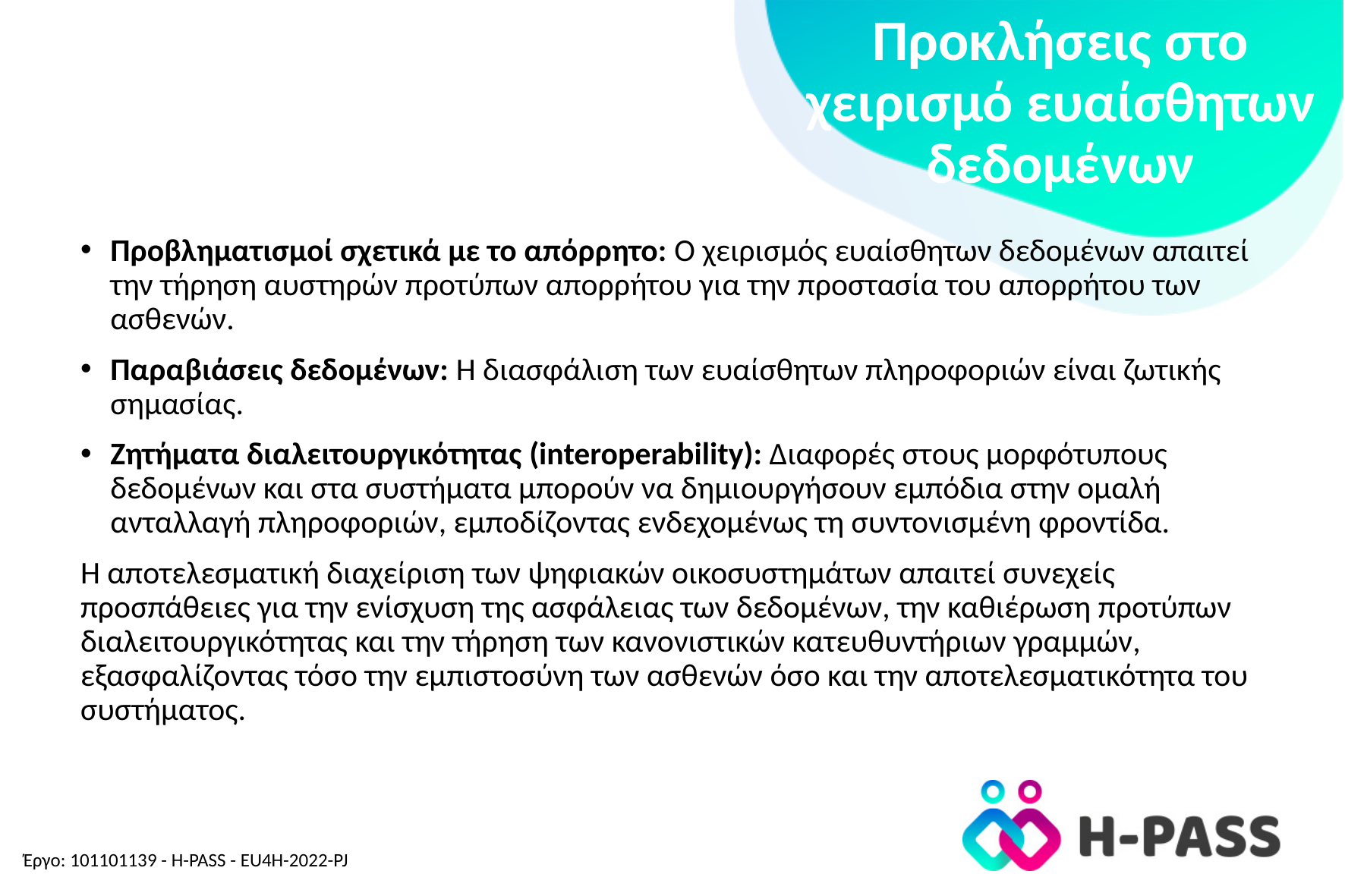

# Προκλήσεις στο χειρισμό ευαίσθητων δεδομένων
Προβληματισμοί σχετικά με το απόρρητο: Ο χειρισμός ευαίσθητων δεδομένων απαιτεί την τήρηση αυστηρών προτύπων απορρήτου για την προστασία του απορρήτου των ασθενών.
Παραβιάσεις δεδομένων: Η διασφάλιση των ευαίσθητων πληροφοριών είναι ζωτικής σημασίας.
Ζητήματα διαλειτουργικότητας (interoperability): Διαφορές στους μορφότυπους δεδομένων και στα συστήματα μπορούν να δημιουργήσουν εμπόδια στην ομαλή ανταλλαγή πληροφοριών, εμποδίζοντας ενδεχομένως τη συντονισμένη φροντίδα.
Η αποτελεσματική διαχείριση των ψηφιακών οικοσυστημάτων απαιτεί συνεχείς προσπάθειες για την ενίσχυση της ασφάλειας των δεδομένων, την καθιέρωση προτύπων διαλειτουργικότητας και την τήρηση των κανονιστικών κατευθυντήριων γραμμών, εξασφαλίζοντας τόσο την εμπιστοσύνη των ασθενών όσο και την αποτελεσματικότητα του συστήματος.
Έργο: 101101139 - H-PASS - EU4H-2022-PJ